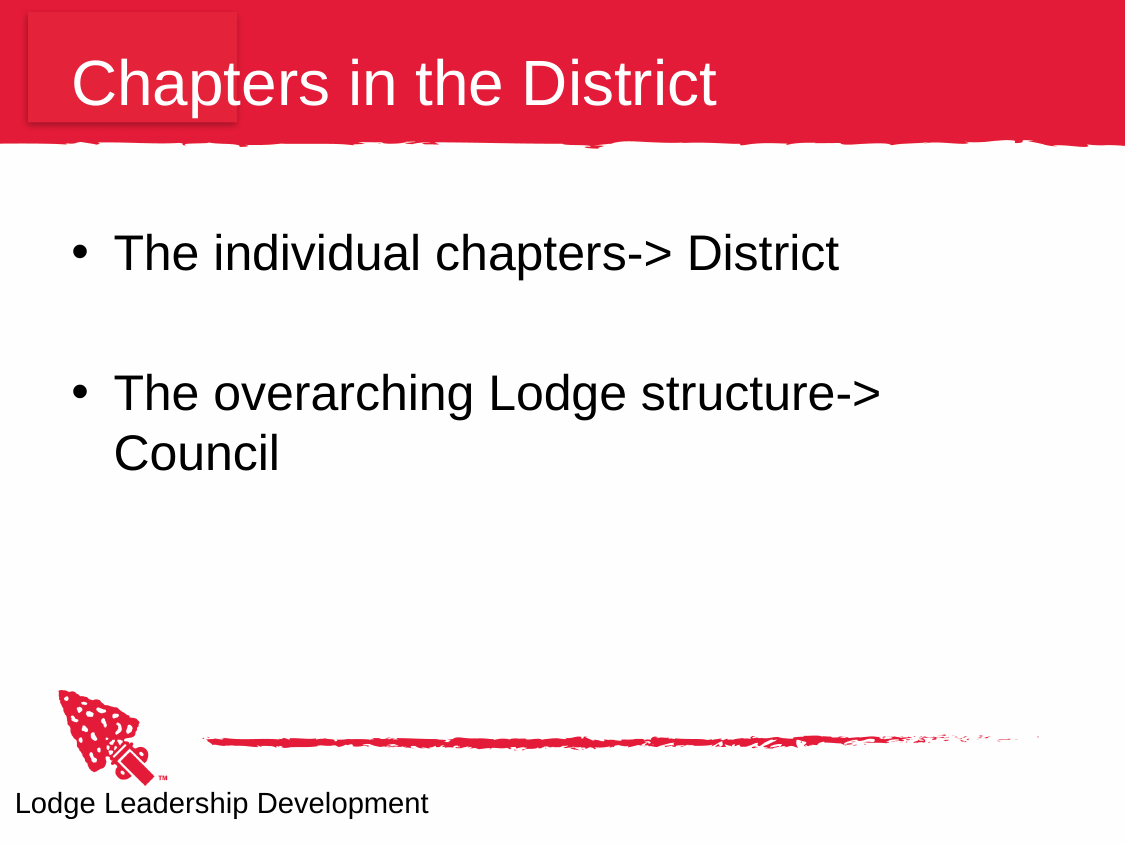

# Chapters in the District
The individual chapters-> District

The overarching Lodge structure-> Council
Lodge Leadership Development